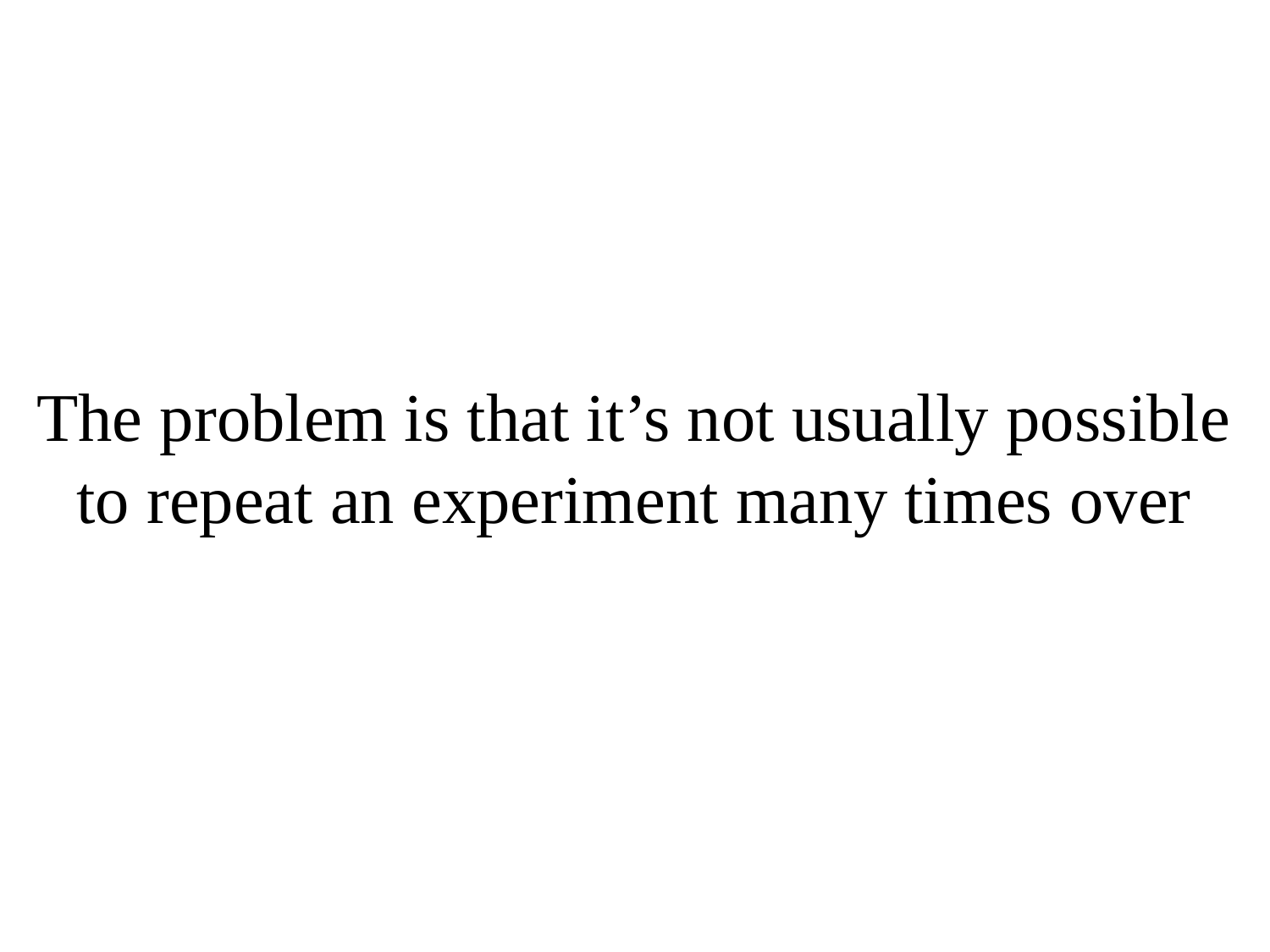

# The problem is that it’s not usually possible to repeat an experiment many times over